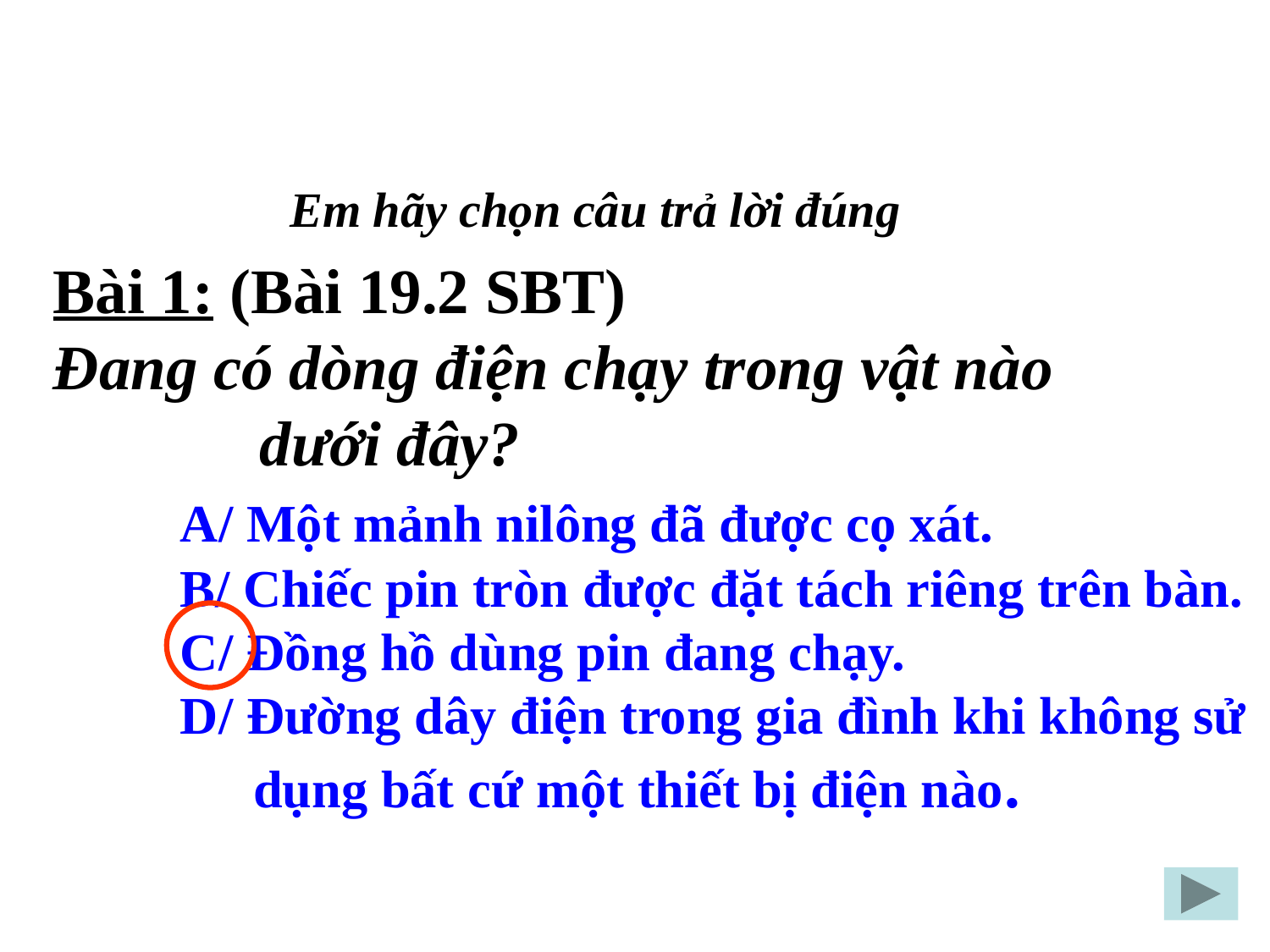

Em hãy chọn câu trả lời đúng
Bài 1: (Bài 19.2 SBT)
Đang có dòng điện chạy trong vật nào                             dưới đây?
	A/ Một mảnh nilông đã được cọ xát.
	B/ Chiếc pin tròn được đặt tách riêng trên bàn.
	C/ Đồng hồ dùng pin đang chạy.
	D/ Đường dây điện trong gia đình khi không sử
               dụng bất cứ một thiết bị điện nào.